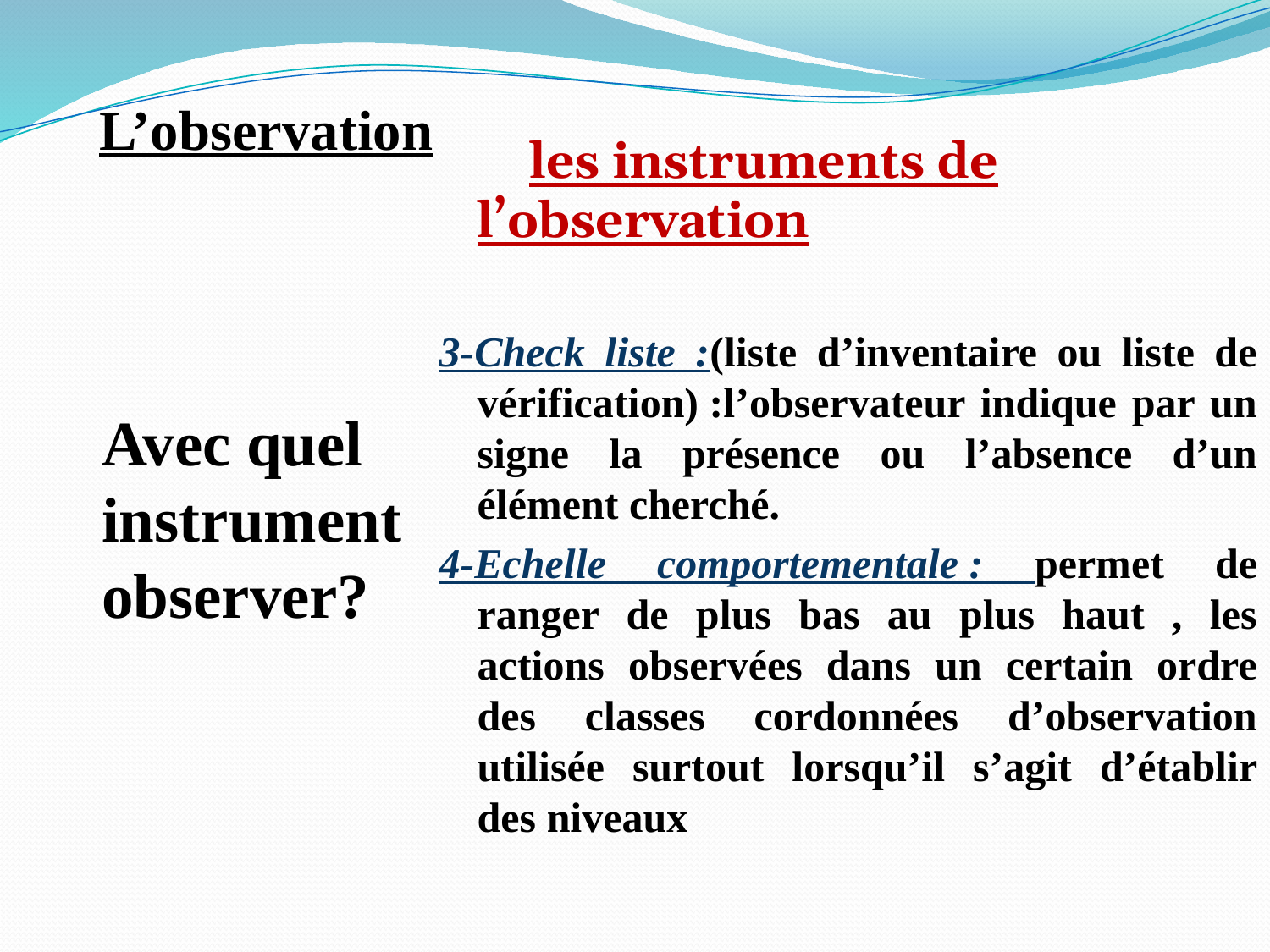

# L’observation
       les instruments de l’observation

3-Check liste :(liste d’inventaire ou liste de vérification) :l’observateur indique par un signe la présence ou l’absence d’un élément cherché.
4-Echelle comportementale : permet de ranger de plus bas au plus haut , les actions observées dans un certain ordre des classes cordonnées d’observation utilisée surtout lorsqu’il s’agit d’établir des niveaux

Avec quel instrument observer?